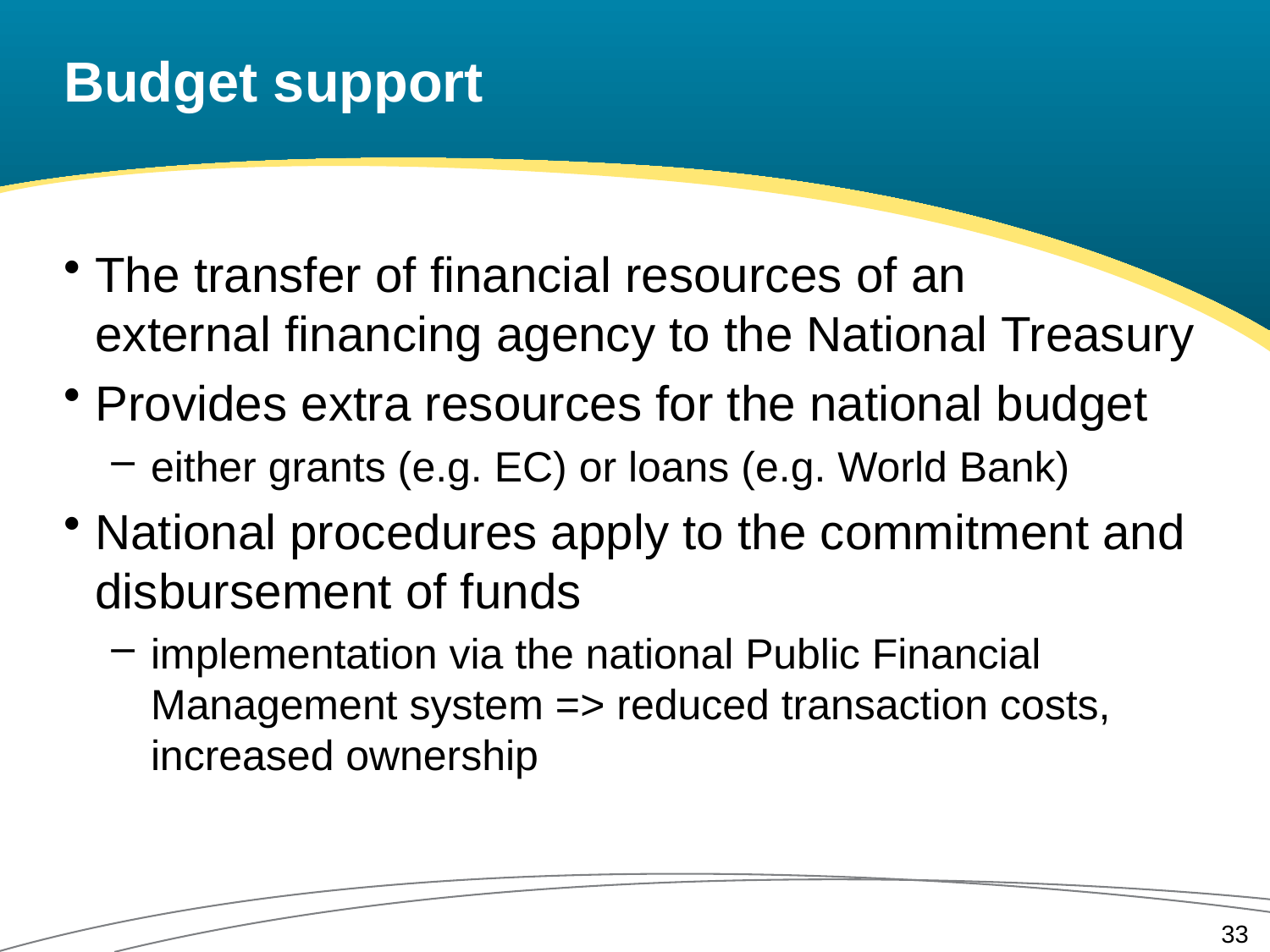

# Budget support
The transfer of financial resources of an
external financing agency to the National Treasury
Provides extra resources for the national budget
either grants (e.g. EC) or loans (e.g. World Bank)
National procedures apply to the commitment and disbursement of funds
implementation via the national Public Financial Management system => reduced transaction costs, increased ownership
33